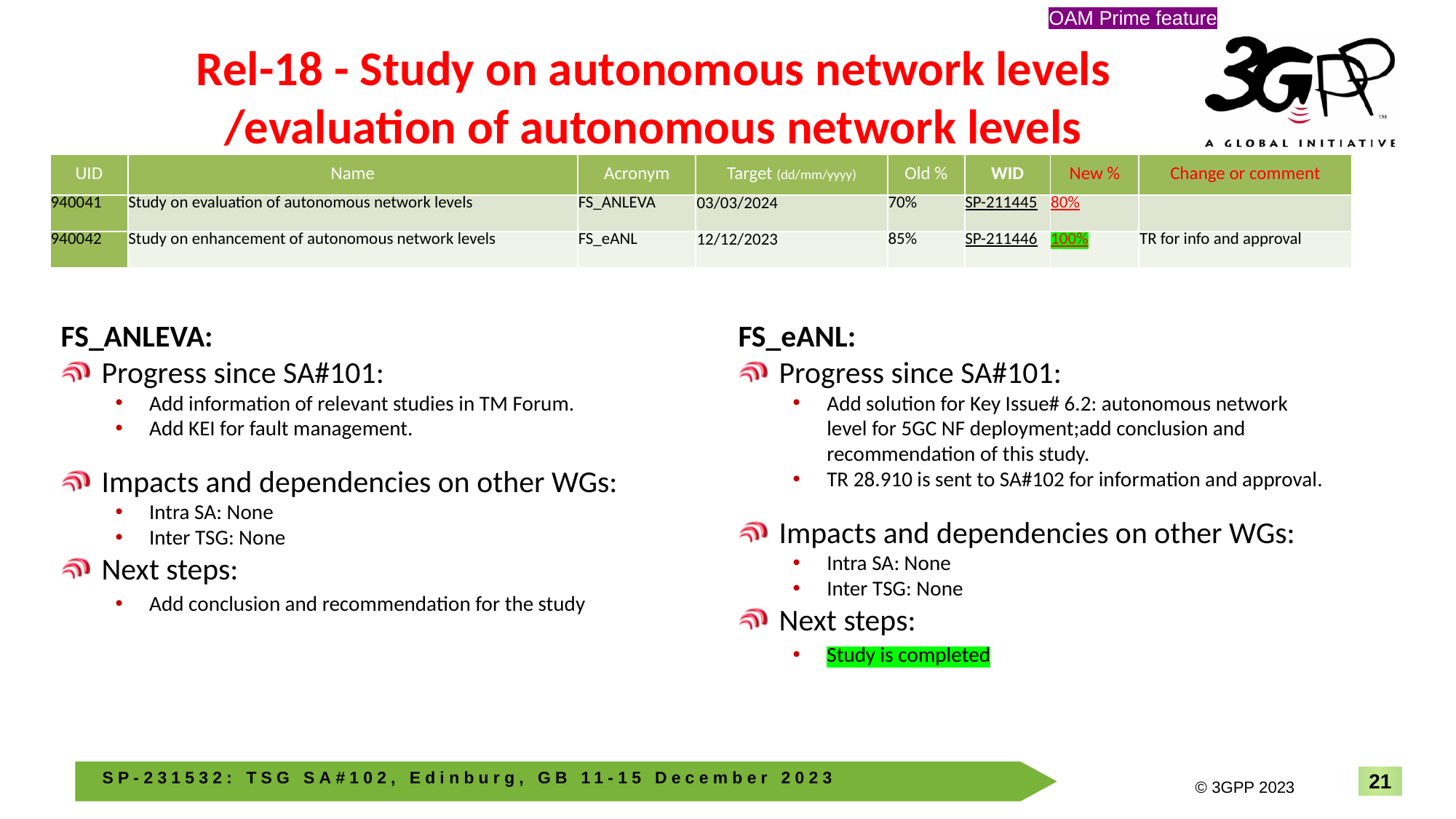

OAM Prime feature
# Rel-18 - Study on autonomous network levels /evaluation of autonomous network levels
| UID | Name | Acronym | Target (dd/mm/yyyy) | Old % | WID | New % | Change or comment |
| --- | --- | --- | --- | --- | --- | --- | --- |
| 940041 | Study on evaluation of autonomous network levels | FS\_ANLEVA | 03/03/2024 | 70% | SP-211445 | 80% |  |
| 940042 | Study on enhancement of autonomous network levels | FS\_eANL | 12/12/2023 | 85% | SP-211446 | 100% | TR for info and approval |
FS_ANLEVA:
Progress since SA#101:
Add information of relevant studies in TM Forum.
Add KEI for fault management.

Impacts and dependencies on other WGs:
Intra SA: None
Inter TSG: None
Next steps:
Add conclusion and recommendation for the study
FS_eANL:
Progress since SA#101:
Add solution for Key Issue# 6.2: autonomous network level for 5GC NF deployment;add conclusion and recommendation of this study.
TR 28.910 is sent to SA#102 for information and approval.

Impacts and dependencies on other WGs:
Intra SA: None
Inter TSG: None
Next steps:
Study is completed